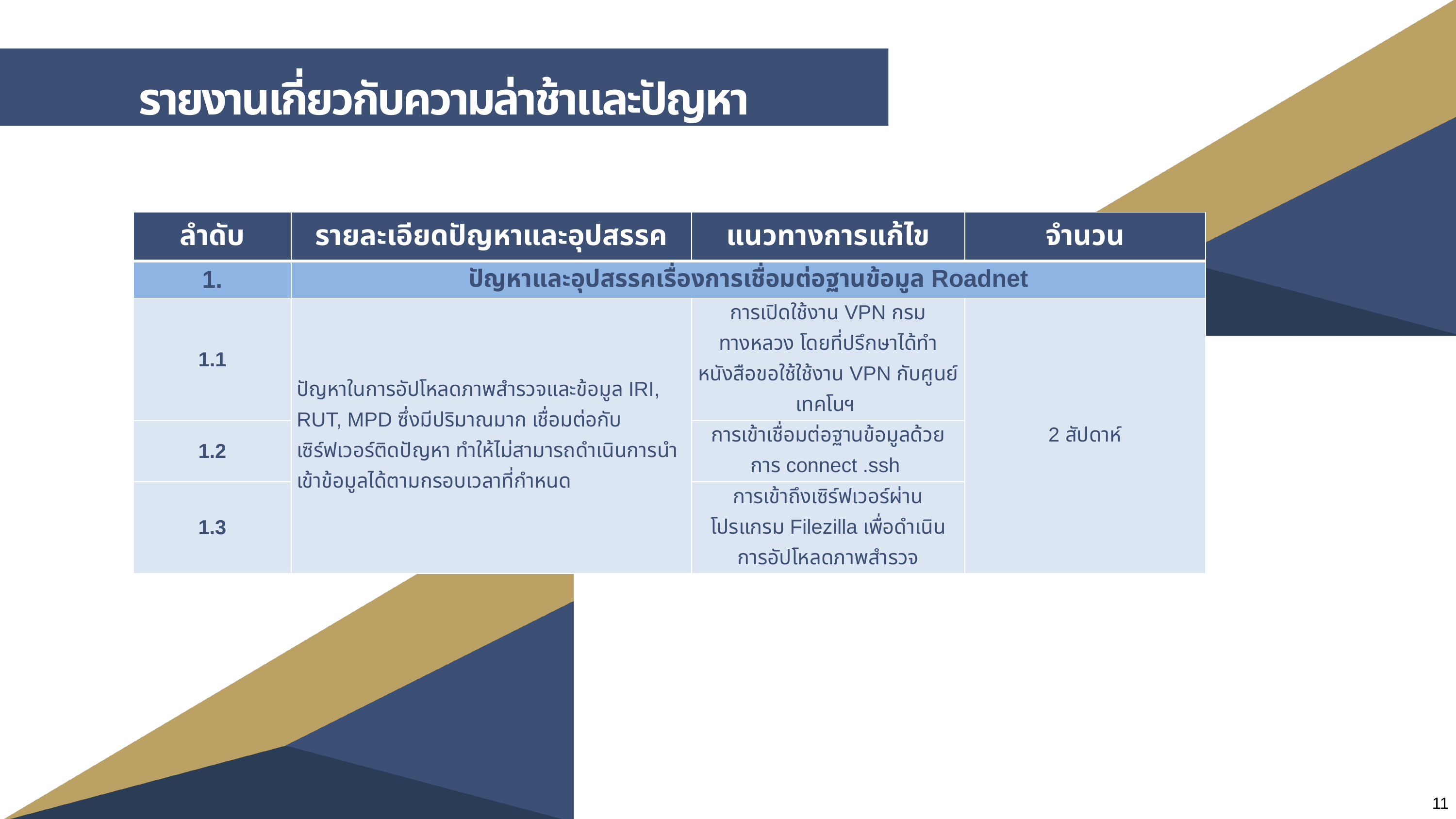

รายงานเกี่ยวกับความล่าช้าและปัญหา
| ลำดับ | รายละเอียดปัญหาและอุปสรรค | แนวทางการแก้ไข | จำนวน |
| --- | --- | --- | --- |
| 1. | ปัญหาและอุปสรรคเรื่องการเชื่อมต่อฐานข้อมูล Roadnet |  |  |
| 1.1 | ปัญหาในการอัปโหลดภาพสำรวจและข้อมูล IRI, RUT, MPD ซึ่งมีปริมาณมาก เชื่อมต่อกับเซิร์ฟเวอร์ติดปัญหา ทำให้ไม่สามารถดำเนินการนำเข้าข้อมูลได้ตามกรอบเวลาที่กำหนด | การเปิดใช้งาน VPN กรมทางหลวง โดยที่ปรึกษาได้ทำหนังสือขอใช้ใช้งาน VPN กับศูนย์เทคโนฯ | 2 สัปดาห์ |
| 1.2 |  | การเข้าเชื่อมต่อฐานข้อมูลด้วยการ connect .ssh |  |
| 1.3 |  | การเข้าถึงเซิร์ฟเวอร์ผ่านโปรแกรม Filezilla เพื่อดำเนินการอัปโหลดภาพสำรวจ |  |

11